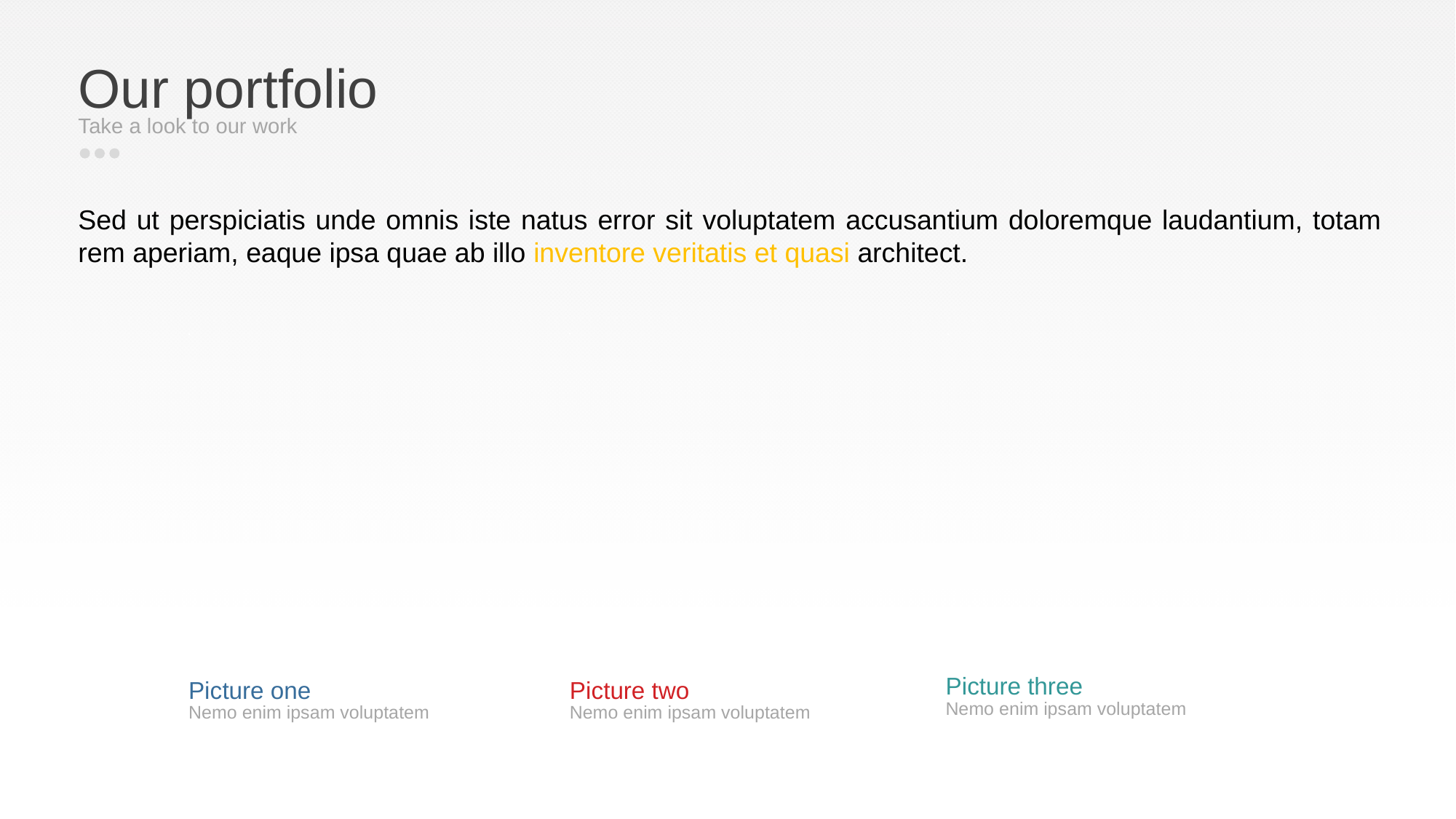

Our portfolio
Take a look to our work

Sed ut perspiciatis unde omnis iste natus error sit voluptatem accusantium doloremque laudantium, totam rem aperiam, eaque ipsa quae ab illo inventore veritatis et quasi architect.

Picture three
Nemo enim ipsam voluptatem
Picture one
Nemo enim ipsam voluptatem
Picture two
Nemo enim ipsam voluptatem